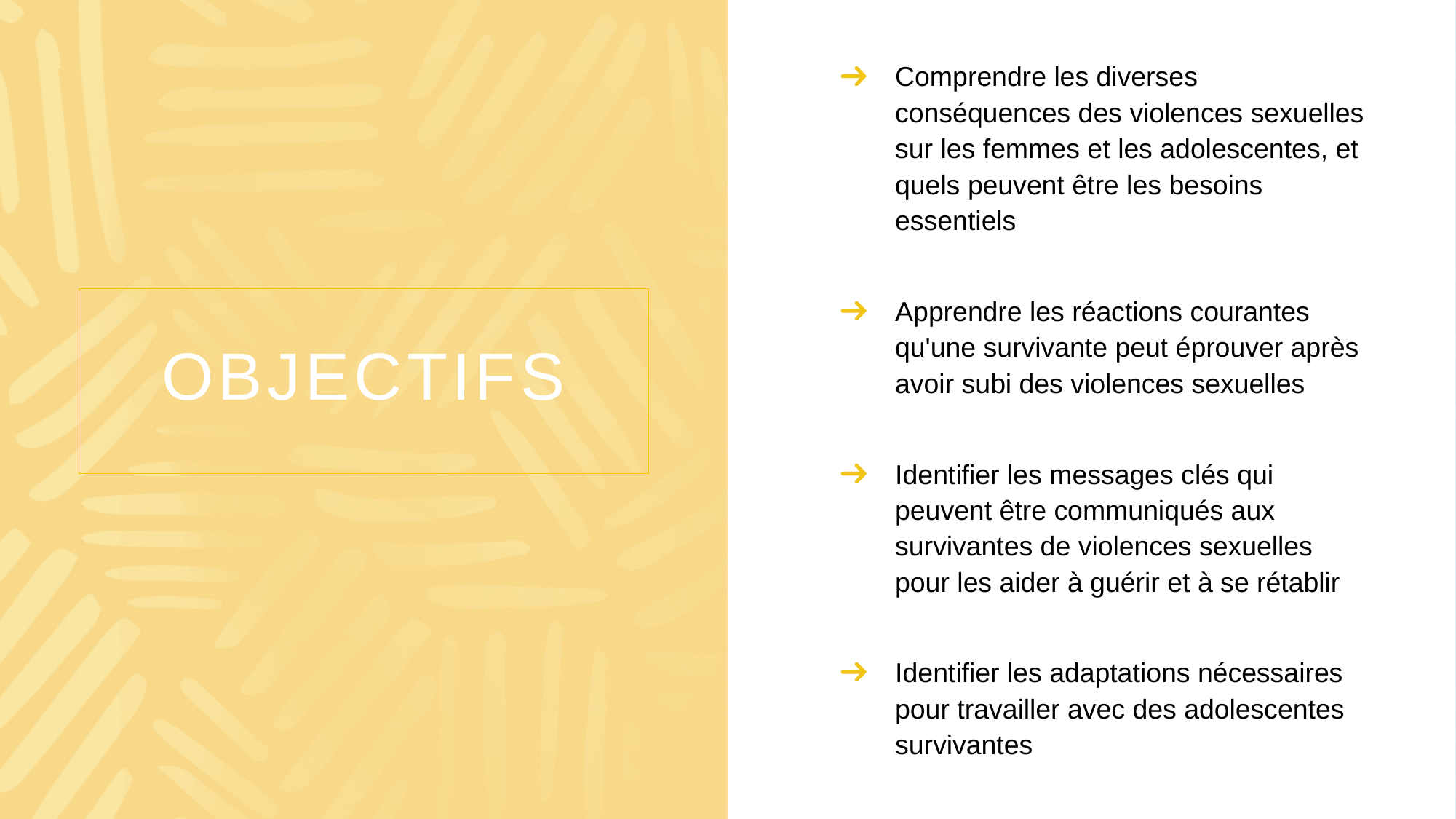

Comprendre les diverses conséquences des violences sexuelles sur les femmes et les adolescentes, et quels peuvent être les besoins essentiels
Apprendre les réactions courantes qu'une survivante peut éprouver après avoir subi des violences sexuelles
Identifier les messages clés qui peuvent être communiqués aux survivantes de violences sexuelles pour les aider à guérir et à se rétablir
Identifier les adaptations nécessaires pour travailler avec des adolescentes survivantes

# Objectifs